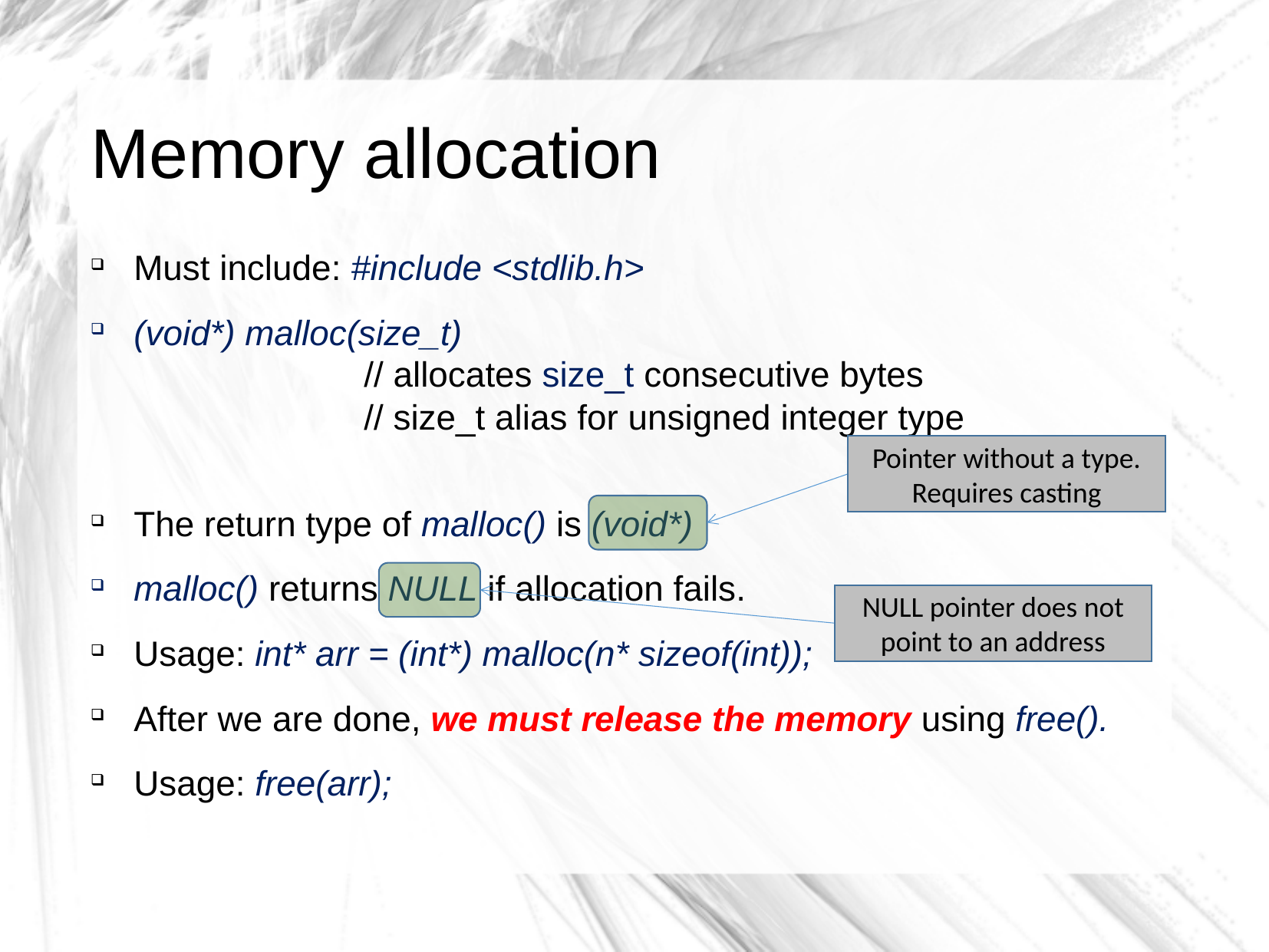

Memory allocation
Must include: #include <stdlib.h>
(void*) malloc(size_t)
		// allocates size_t consecutive bytes
		// size_t alias for unsigned integer type
The return type of malloc() is (void*)
malloc() returns NULL if allocation fails.
Usage: int* arr = (int*) malloc(n* sizeof(int));
After we are done, we must release the memory using free().
Usage: free(arr);

Pointer without a type.
Requires casting

NULL pointer does not point to an address